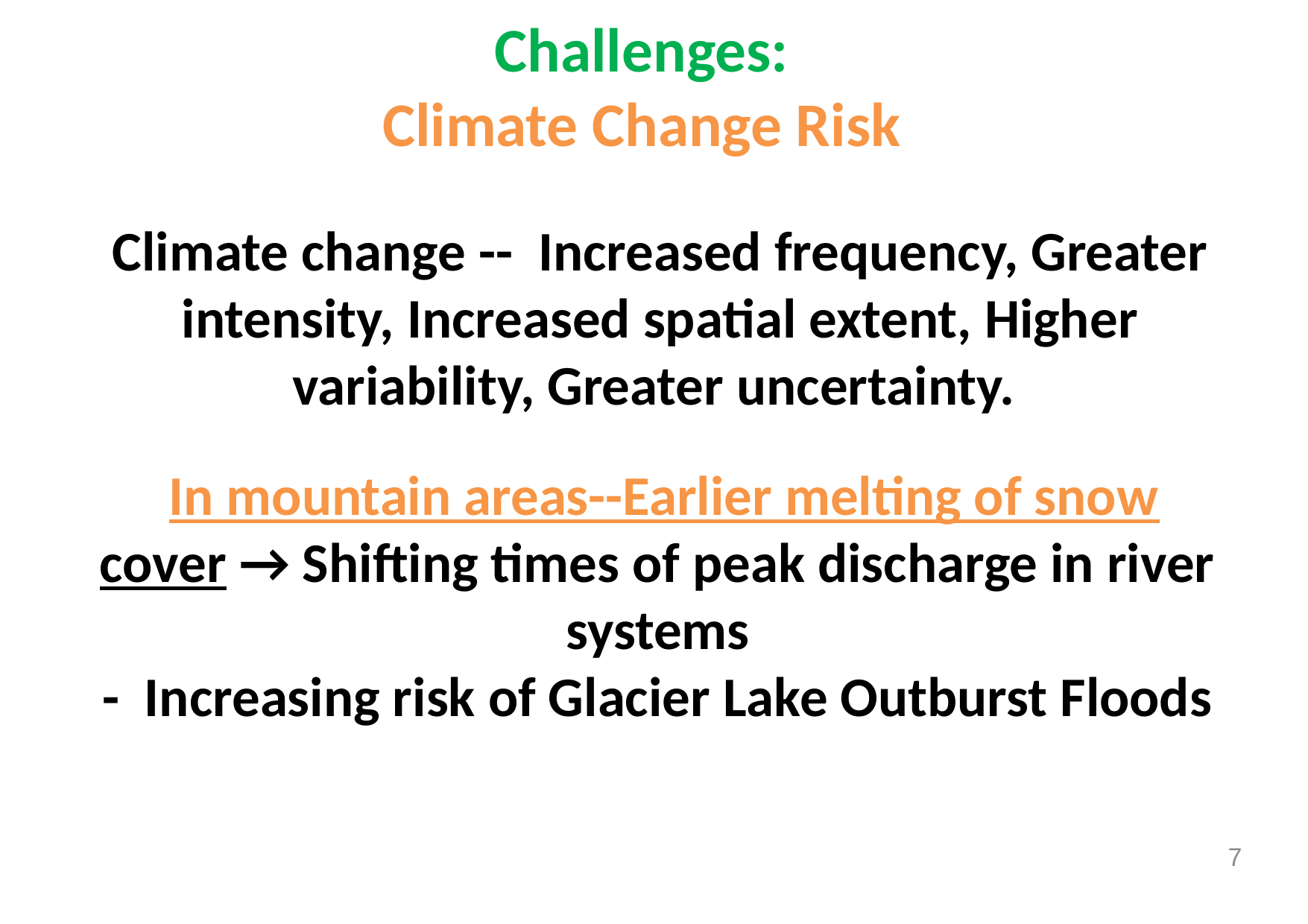

Challenges:
Climate Change Risk

Climate change --  Increased frequency, Greater intensity, Increased spatial extent, Higher variability, Greater uncertainty.
 In mountain areas--Earlier melting of snow cover → Shifting times of peak discharge in river systems
-  Increasing risk of Glacier Lake Outburst Floods

7